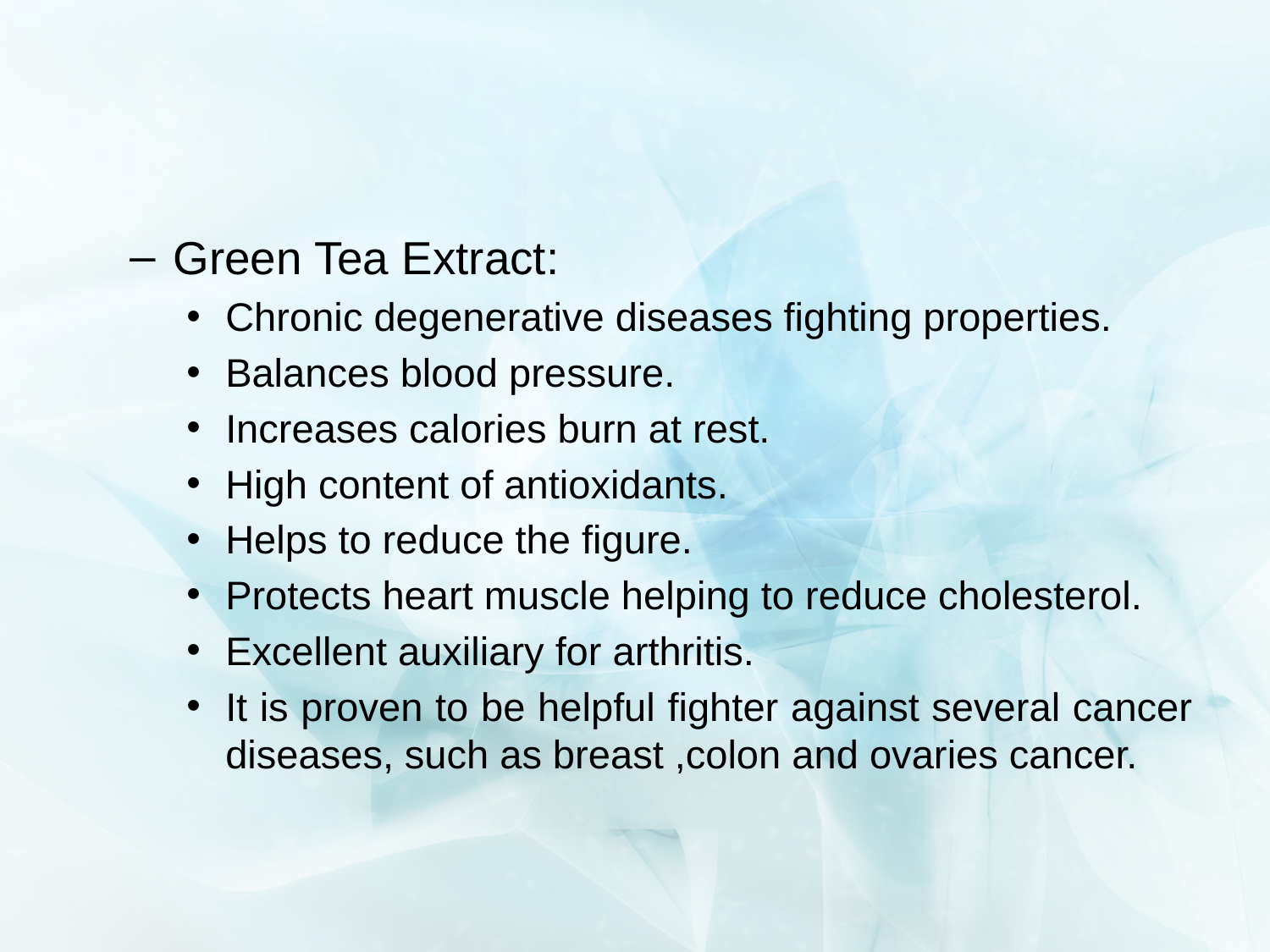

#
Green Tea Extract:
Chronic degenerative diseases fighting properties.
Balances blood pressure.
Increases calories burn at rest.
High content of antioxidants.
Helps to reduce the figure.
Protects heart muscle helping to reduce cholesterol.
Excellent auxiliary for arthritis.
It is proven to be helpful fighter against several cancer diseases, such as breast ,colon and ovaries cancer.